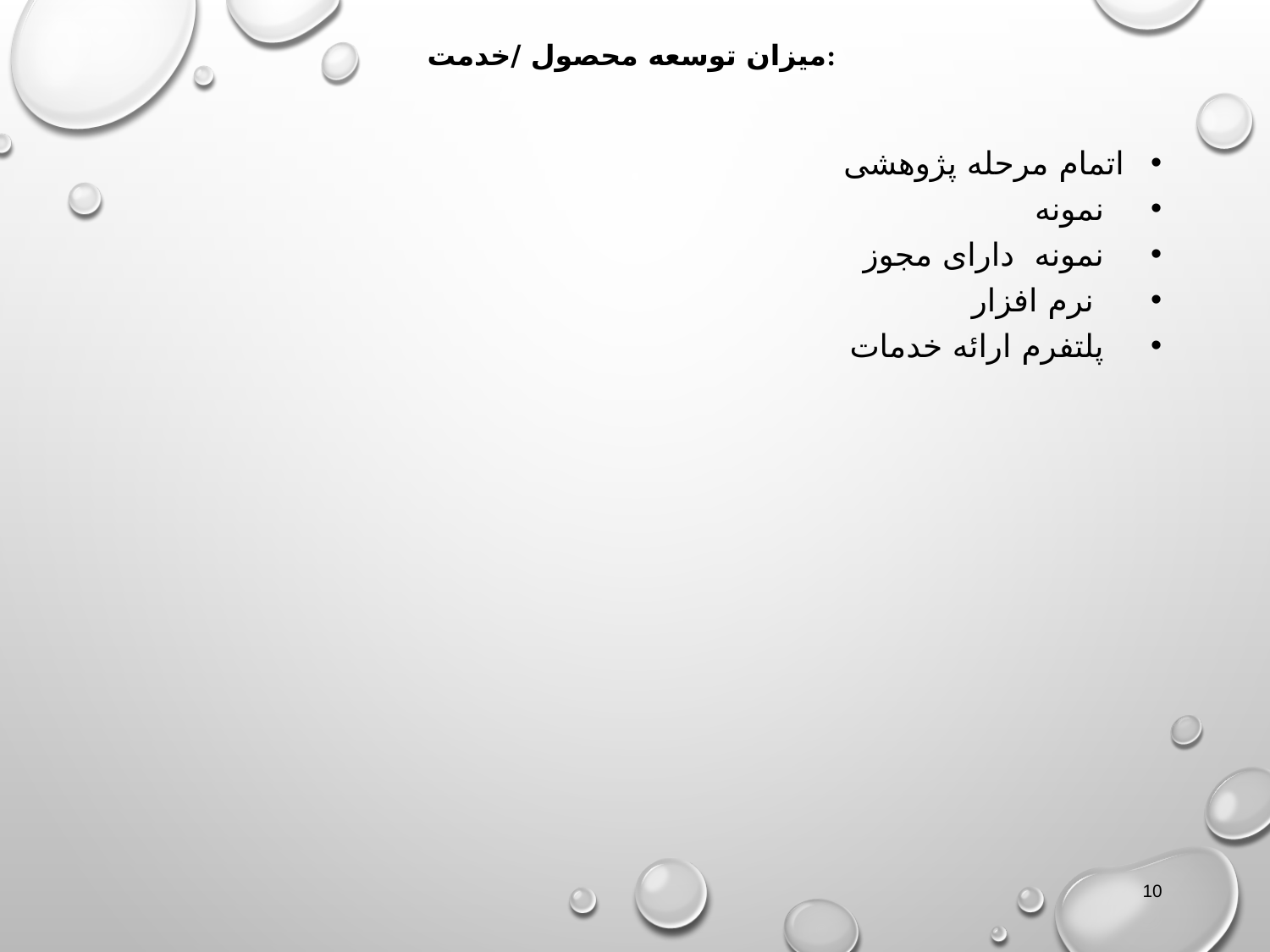

# میزان توسعه محصول /خدمت:
اتمام مرحله پژوهشی
  نمونه
  نمونه  دارای مجوز
   نرم افزار
  پلتفرم ارائه خدمات

10